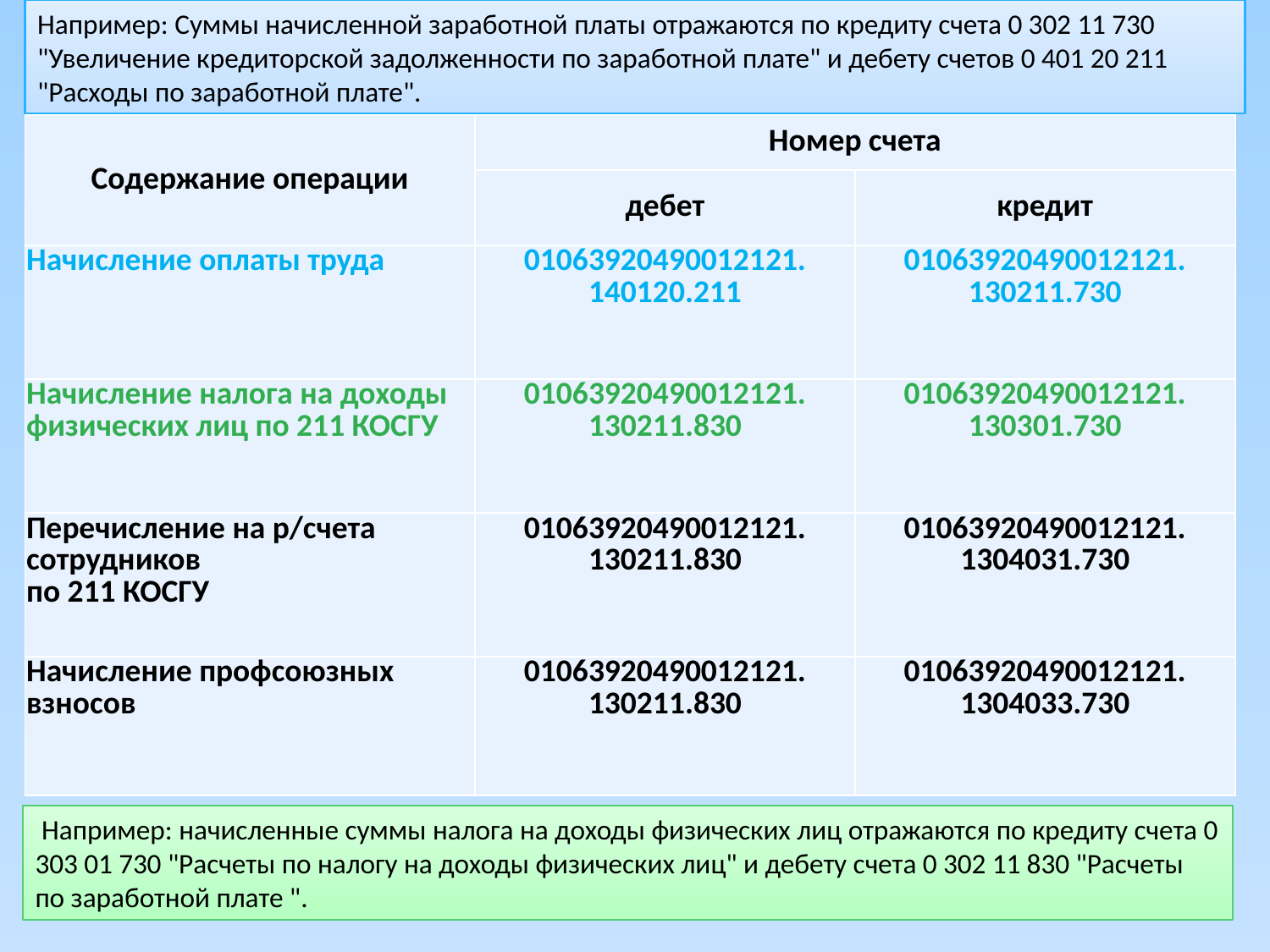

Например: Суммы начисленной заработной платы отражаются по кредиту счета 0 302 11 730 "Увеличение кредиторской задолженности по заработной плате" и дебету счетов 0 401 20 211 "Расходы по заработной плате".
| Содержание операции | Номер счета |  |
| --- | --- | --- |
|  | дебет | кредит |
| Начисление оплаты труда | 01063920490012121. 140120.211 | 01063920490012121. 130211.730 |
| Начисление налога на доходы физических лиц по 211 КОСГУ | 01063920490012121. 130211.830 | 01063920490012121. 130301.730 |
| Перечисление на р/счета сотрудников по 211 КОСГУ | 01063920490012121. 130211.830 | 01063920490012121. 1304031.730 |
| Начисление профсоюзных взносов | 01063920490012121. 130211.830 | 01063920490012121. 1304033.730 |
 Например: начисленные суммы налога на доходы физических лиц отражаются по кредиту счета 0 303 01 730 "Расчеты по налогу на доходы физических лиц" и дебету счета 0 302 11 830 "Расчеты по заработной плате ".